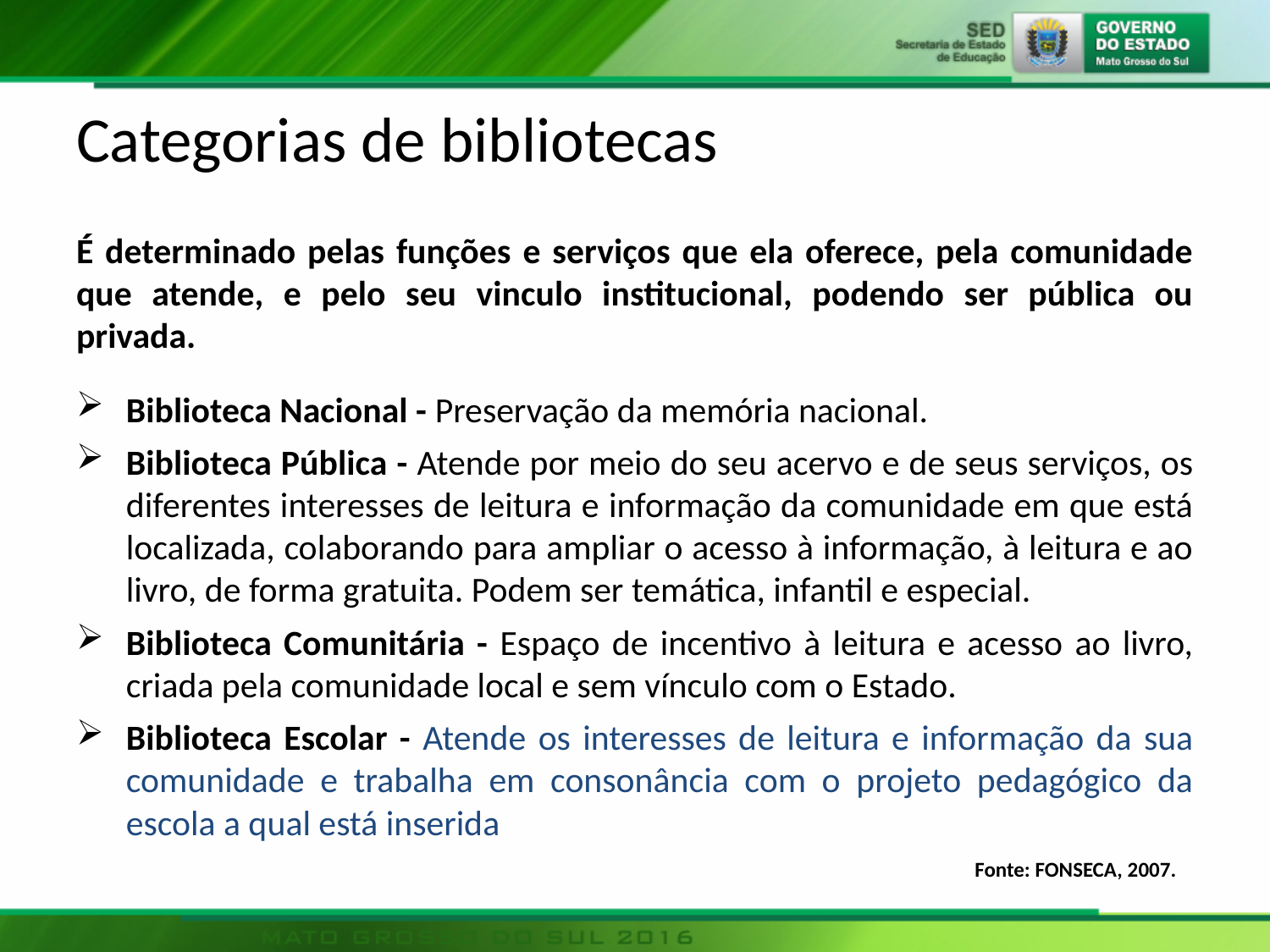

# Categorias de bibliotecas
É determinado pelas funções e serviços que ela oferece, pela comunidade que atende, e pelo seu vinculo institucional, podendo ser pública ou privada.

Biblioteca Nacional - Preservação da memória nacional.
Biblioteca Pública - Atende por meio do seu acervo e de seus serviços, os diferentes interesses de leitura e informação da comunidade em que está localizada, colaborando para ampliar o acesso à informação, à leitura e ao livro, de forma gratuita. Podem ser temática, infantil e especial.
Biblioteca Comunitária - Espaço de incentivo à leitura e acesso ao livro, criada pela comunidade local e sem vínculo com o Estado.
Biblioteca Escolar - Atende os interesses de leitura e informação da sua comunidade e trabalha em consonância com o projeto pedagógico da escola a qual está inserida

Fonte: FONSECA, 2007.